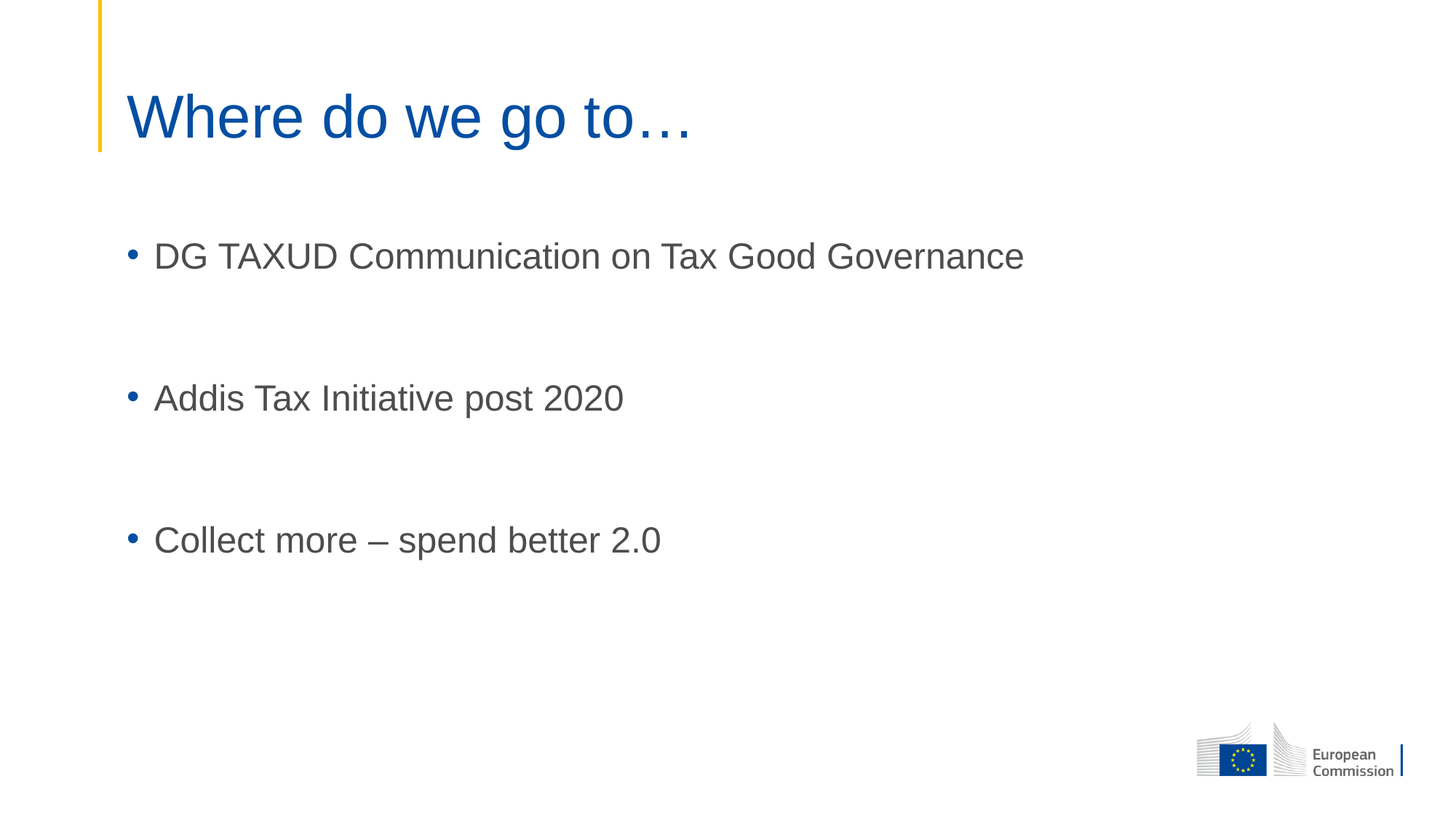

# Where do we go to…
DG TAXUD Communication on Tax Good Governance

Addis Tax Initiative post 2020

Collect more – spend better 2.0